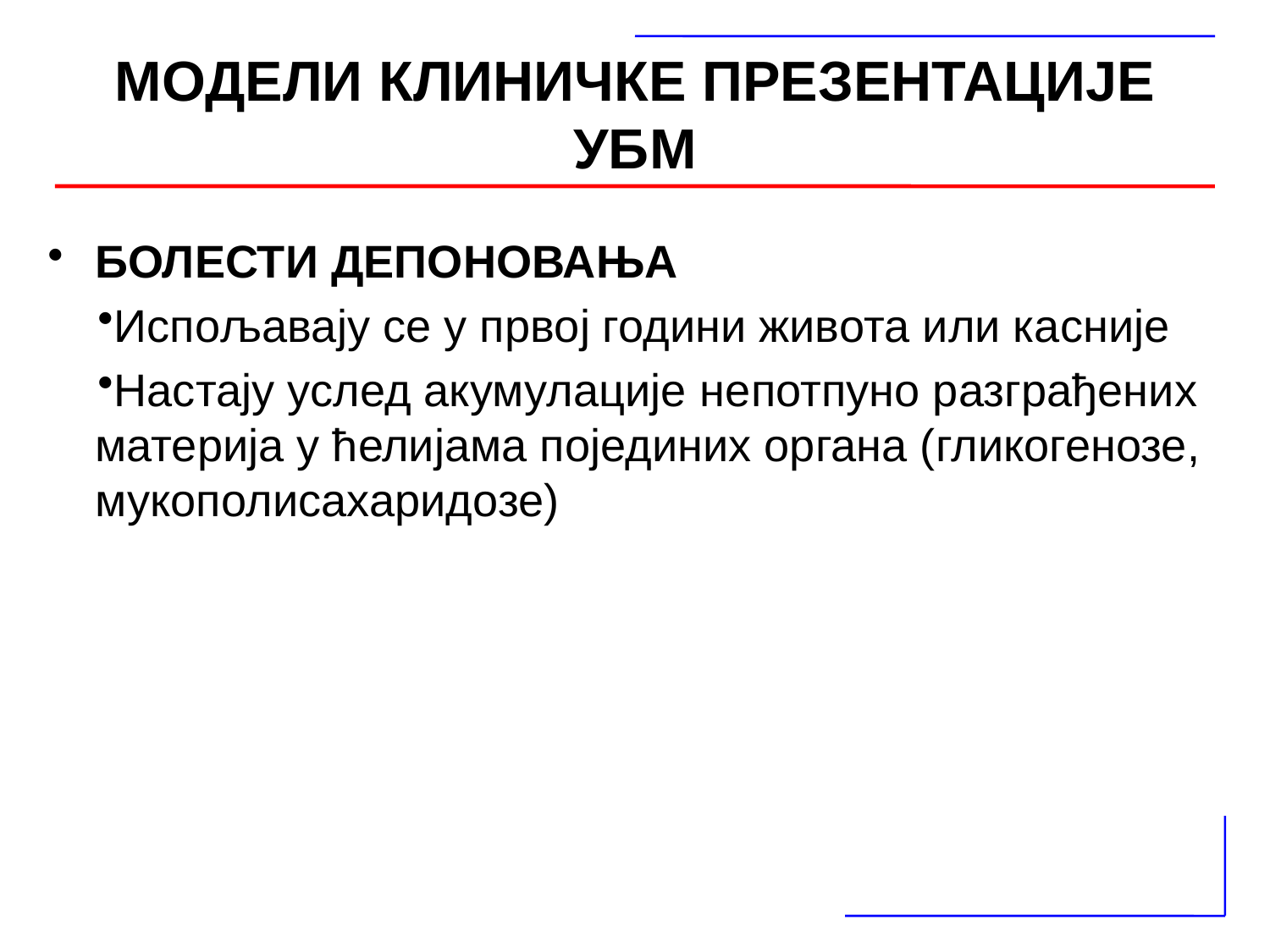

МОДЕЛИ КЛИНИЧКЕ ПРЕЗЕНТАЦИЈЕ УБМ
БОЛЕСТИ ДЕПОНОВАЊА
Испољавају се у првој години живота или касније
Настају услед акумулације непотпуно разграђених материја у ћелијама појединих органа (гликогенозе, мукополисахаридозе)